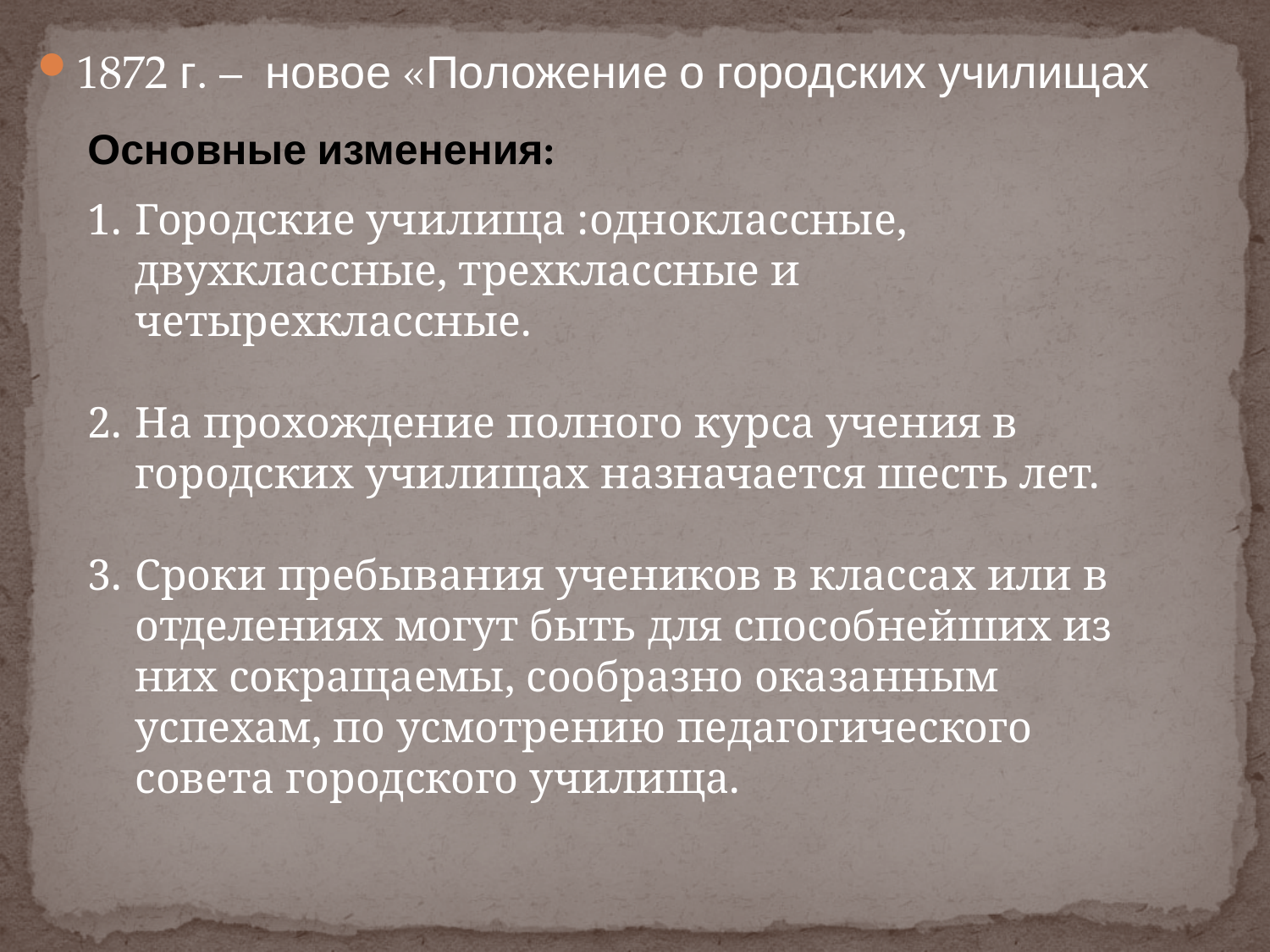

1872 г. –  новое «Положение о городских училищах
Основные изменения:
Городские училища :одноклассные, двухклассные, трехклассные и четырехклассные.

На прохождение полного курса учения в городских училищах назначается шесть лет.

Сроки пребывания учеников в классах или в отделениях могут быть для способнейших из них сокращаемы, сообразно оказанным успехам, по усмотрению педагогического совета городского училища.